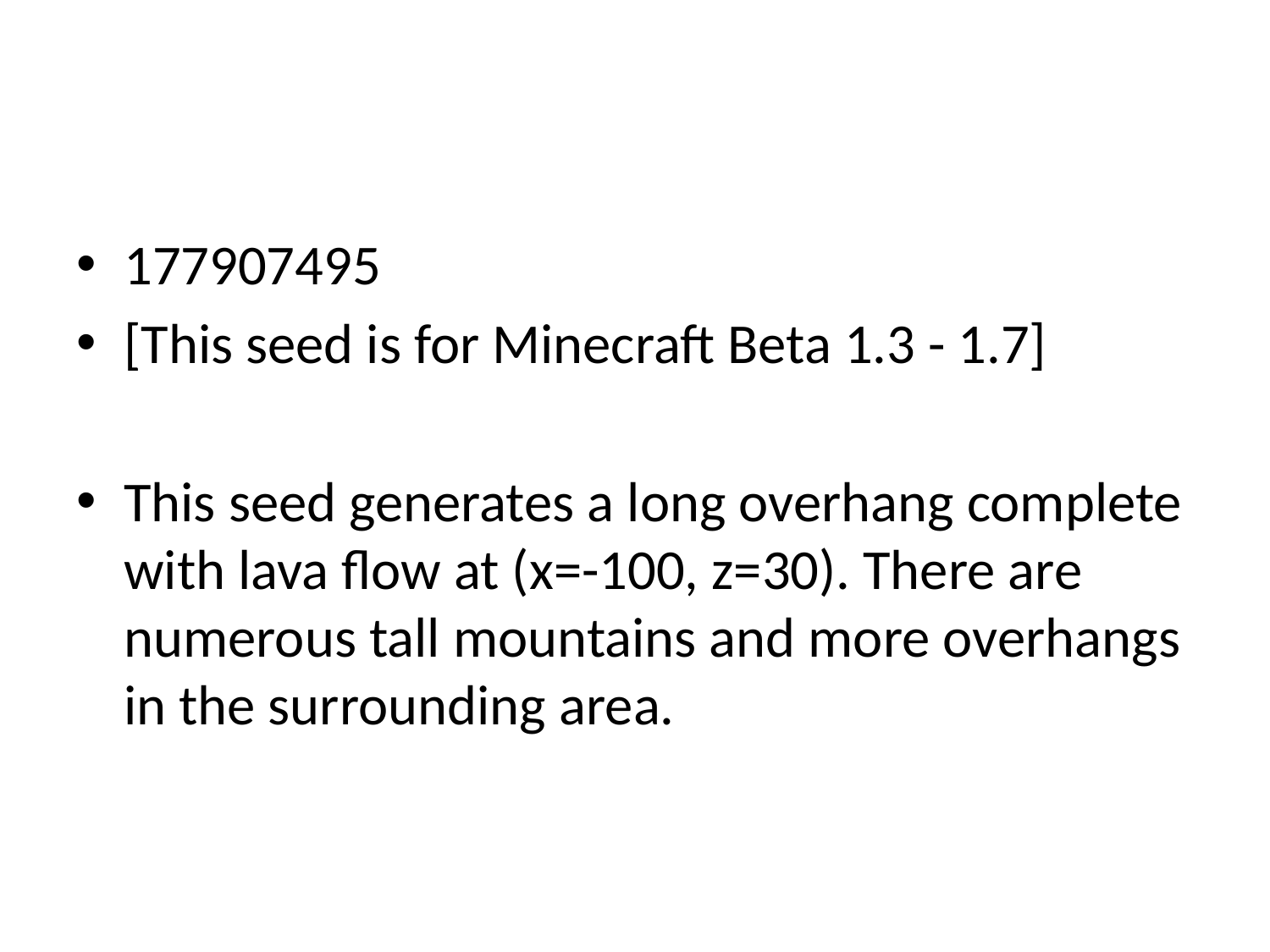

#
177907495
[This seed is for Minecraft Beta 1.3 - 1.7]

This seed generates a long overhang complete with lava flow at (x=-100, z=30). There are numerous tall mountains and more overhangs in the surrounding area.